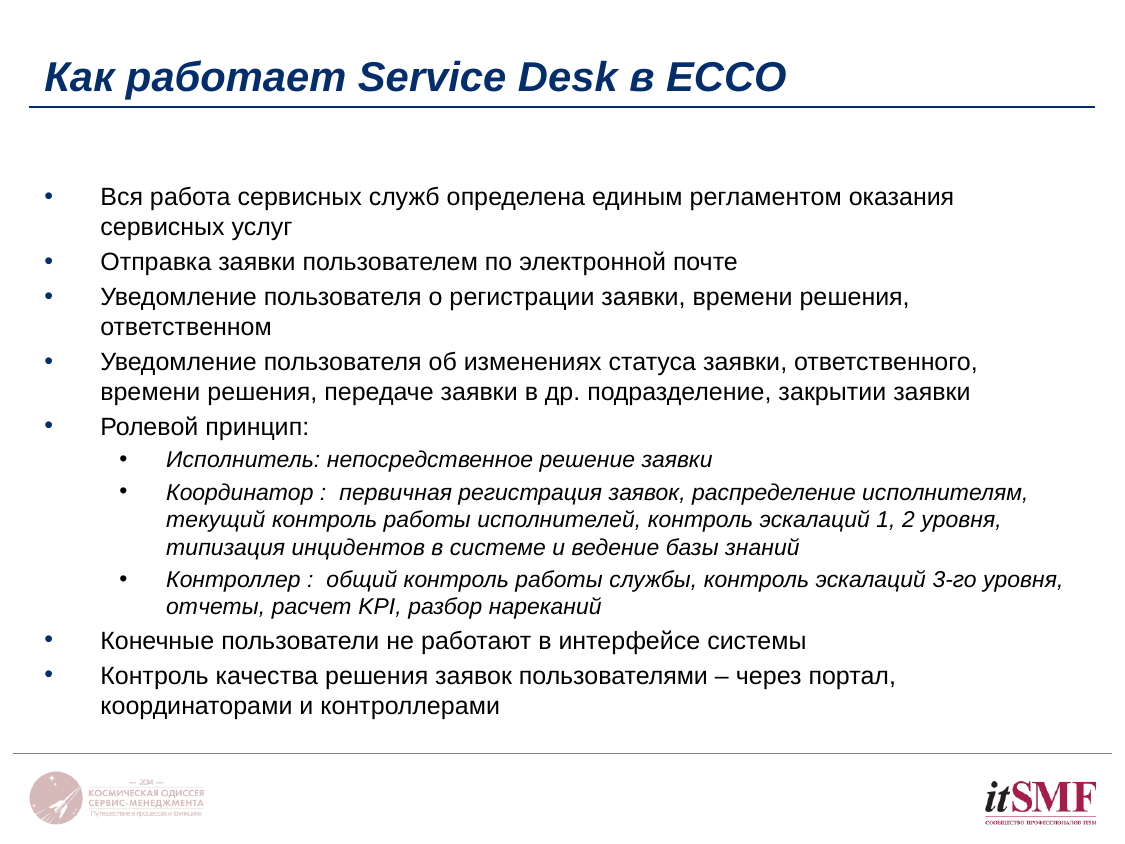

# Как работает Service Desk в ECCO

Вся работа сервисных служб определена единым регламентом оказания сервисных услуг
Отправка заявки пользователем по электронной почте
Уведомление пользователя о регистрации заявки, времени решения, ответственном
Уведомление пользователя об изменениях статуса заявки, ответственного, времени решения, передаче заявки в др. подразделение, закрытии заявки
Ролевой принцип:
Исполнитель: непосредственное решение заявки
Координатор :  первичная регистрация заявок, распределение исполнителям, текущий контроль работы исполнителей, контроль эскалаций 1, 2 уровня, типизация инцидентов в системе и ведение базы знаний
Контроллер :  общий контроль работы службы, контроль эскалаций 3-го уровня, отчеты, расчет KPI, разбор нареканий
Конечные пользователи не работают в интерфейсе системы
Контроль качества решения заявок пользователями – через портал, координаторами и контроллерами